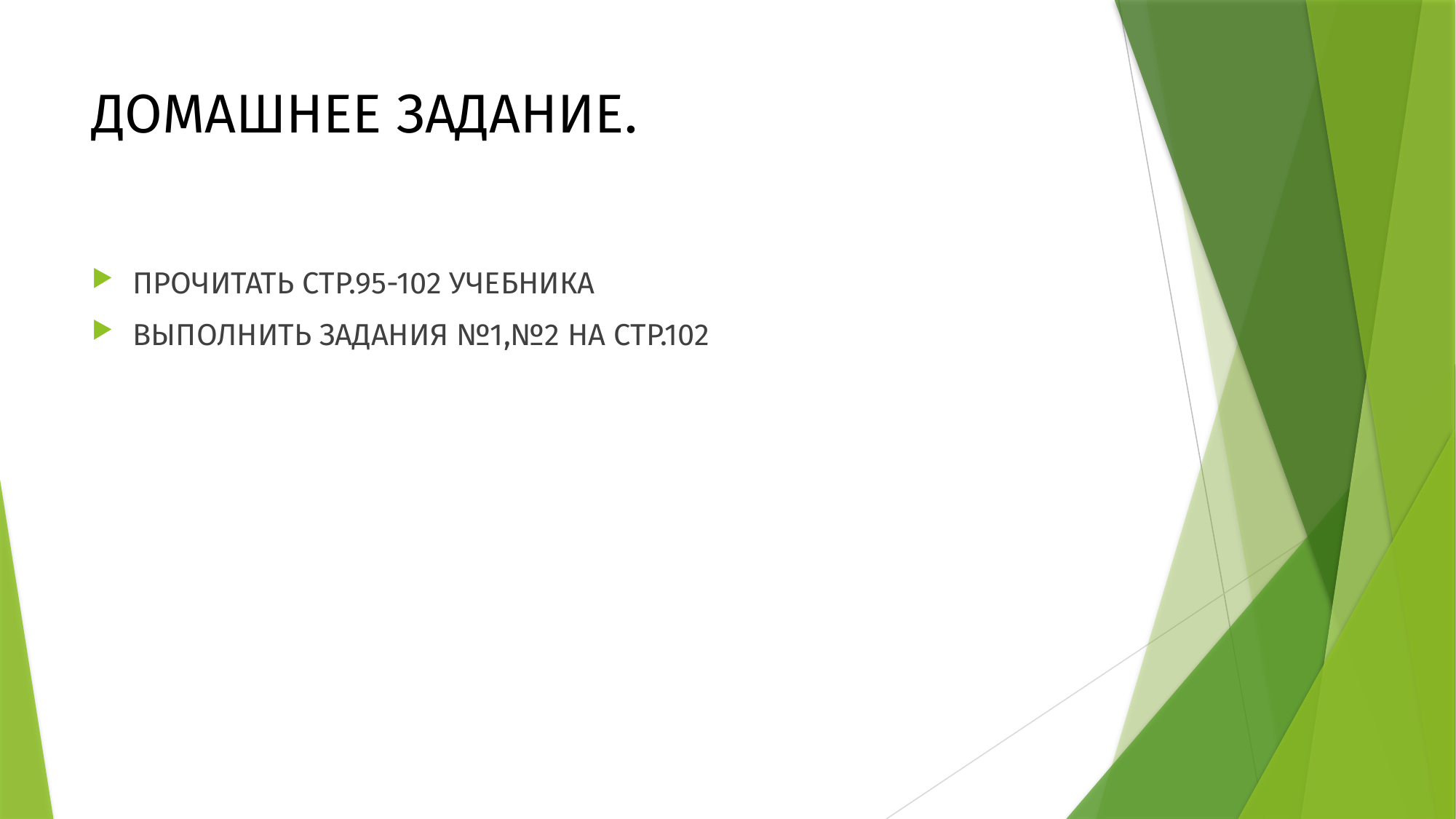

# ДОМАШНЕЕ ЗАДАНИЕ.
ПРОЧИТАТЬ СТР.95-102 УЧЕБНИКА
ВЫПОЛНИТЬ ЗАДАНИЯ №1,№2 НА СТР.102